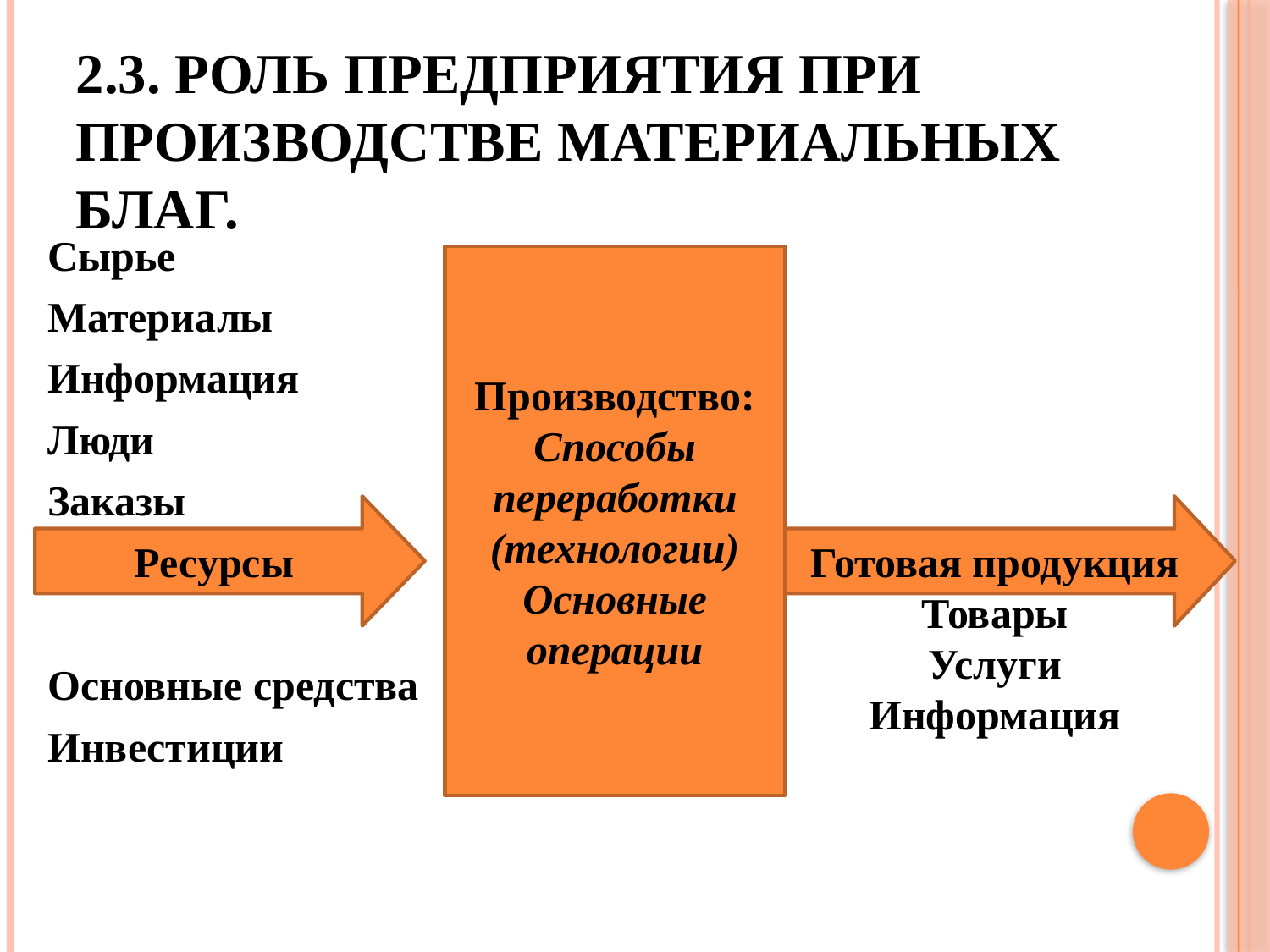

# 2.3. Роль предприятия при производстве материальных благ.
Сырье
Материалы
Информация
Люди
Заказы
элементы

Основные средства
Инвестиции

Производство:
Способы переработки
(технологии)
Основные операции
Ресурсы

Готовая продукция
Товары
Услуги
Информация